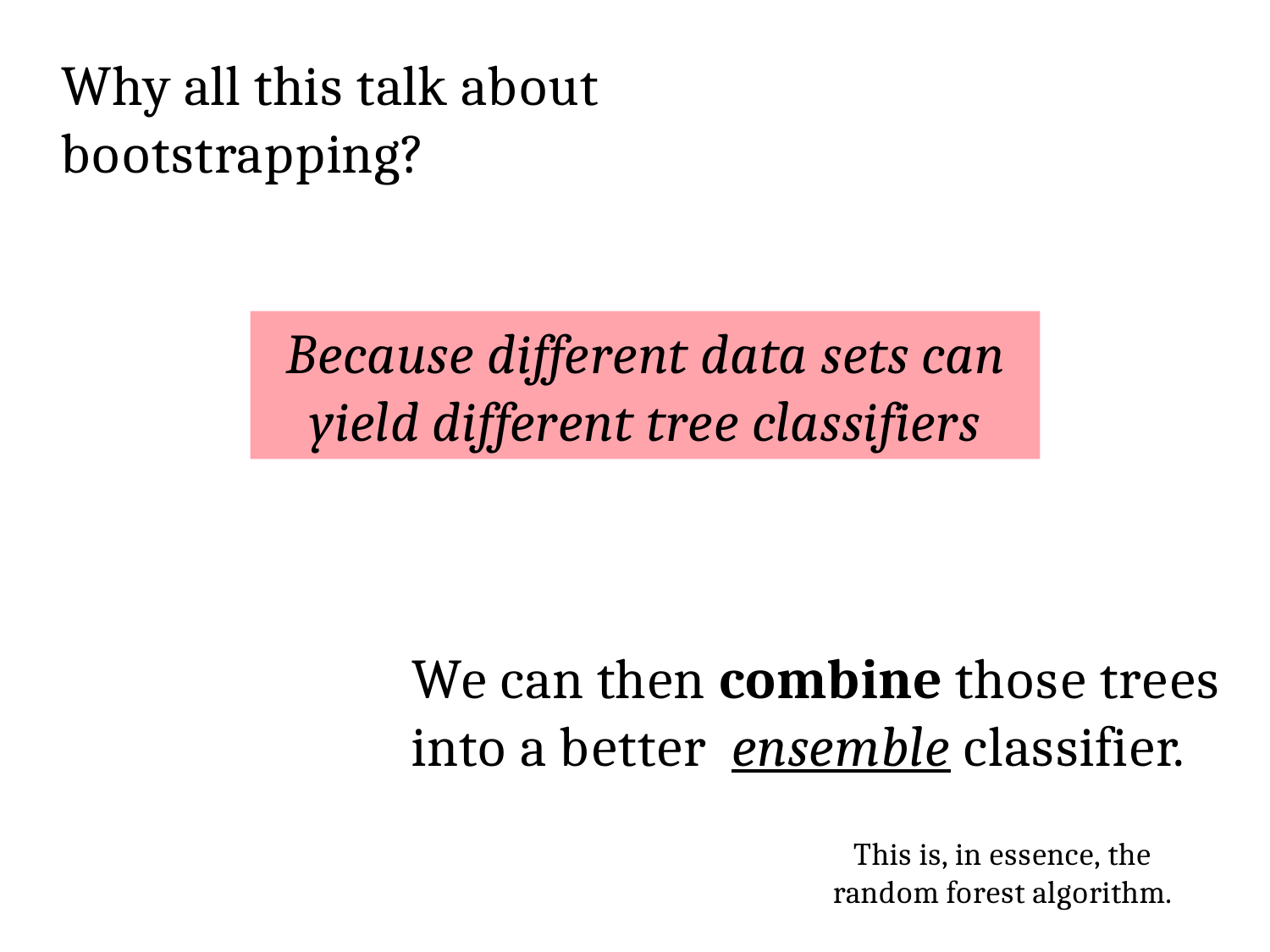

Why all this talk about bootstrapping?
Because different data sets can yield different tree classifiers
We can then combine those trees into a better  ensemble classifier.
This is, in essence, the random forest algorithm.